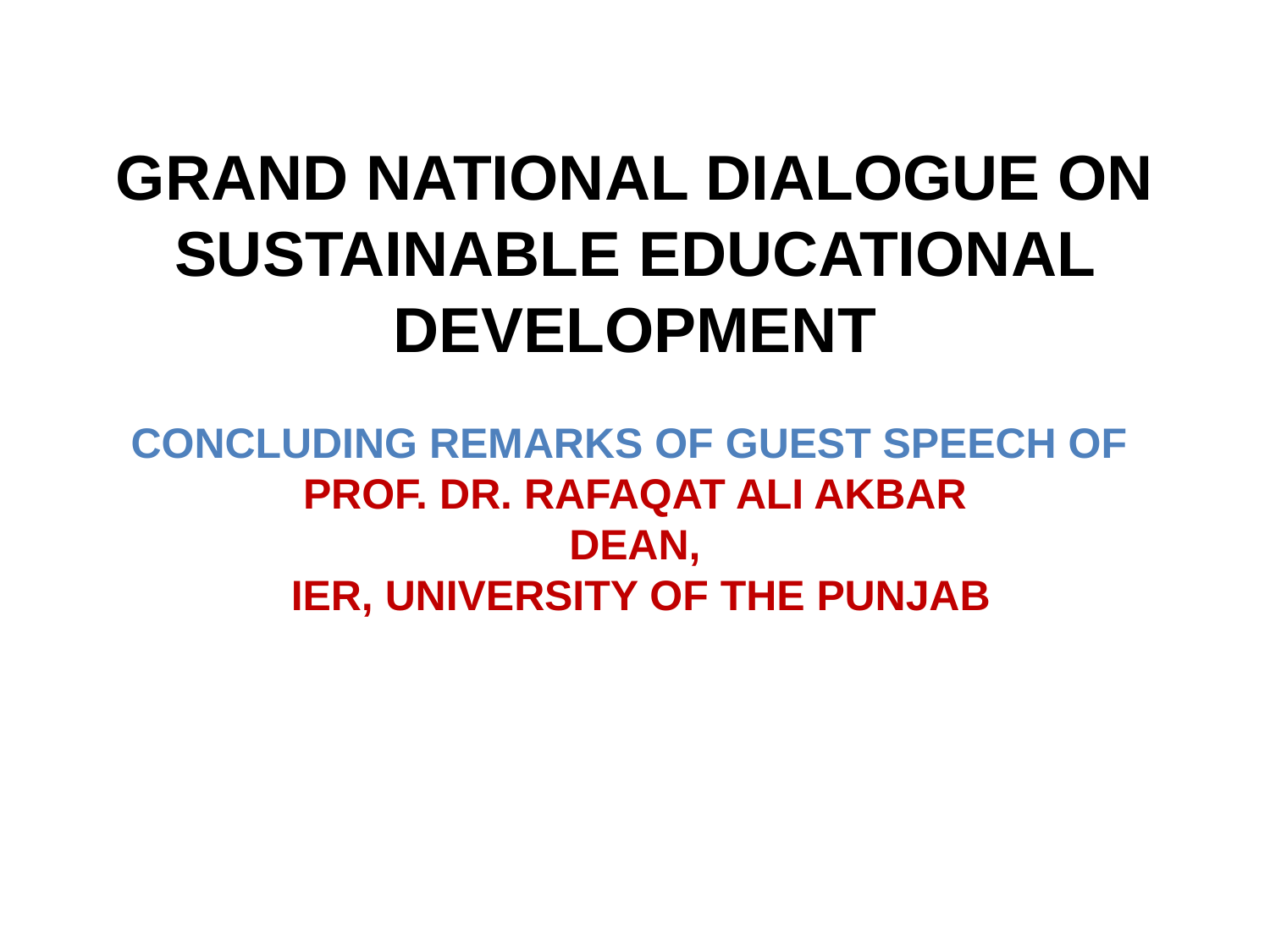

GRAND NATIONAL DIALOGUE ON SUSTAINABLE EDUCATIONAL DEVELOPMENT

CONCLUDING REMARKS OF GUEST SPEECH OF
PROF. DR. RAFAQAT ALI AKBAR
DEAN,
 IER, UNIVERSITY OF THE PUNJAB